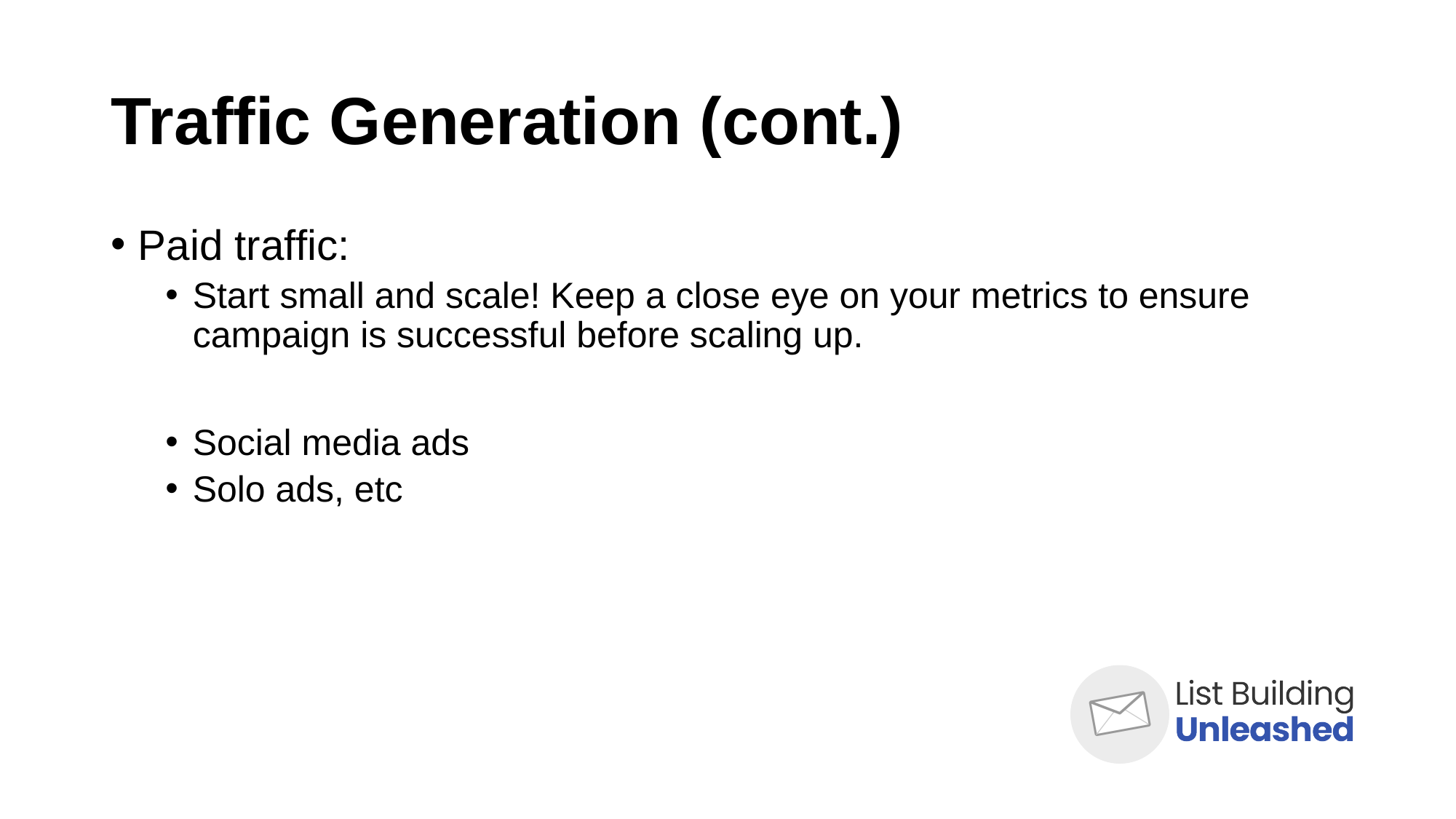

# Traffic Generation (cont.)
Paid traffic:
Start small and scale! Keep a close eye on your metrics to ensure campaign is successful before scaling up.

Social media ads
Solo ads, etc